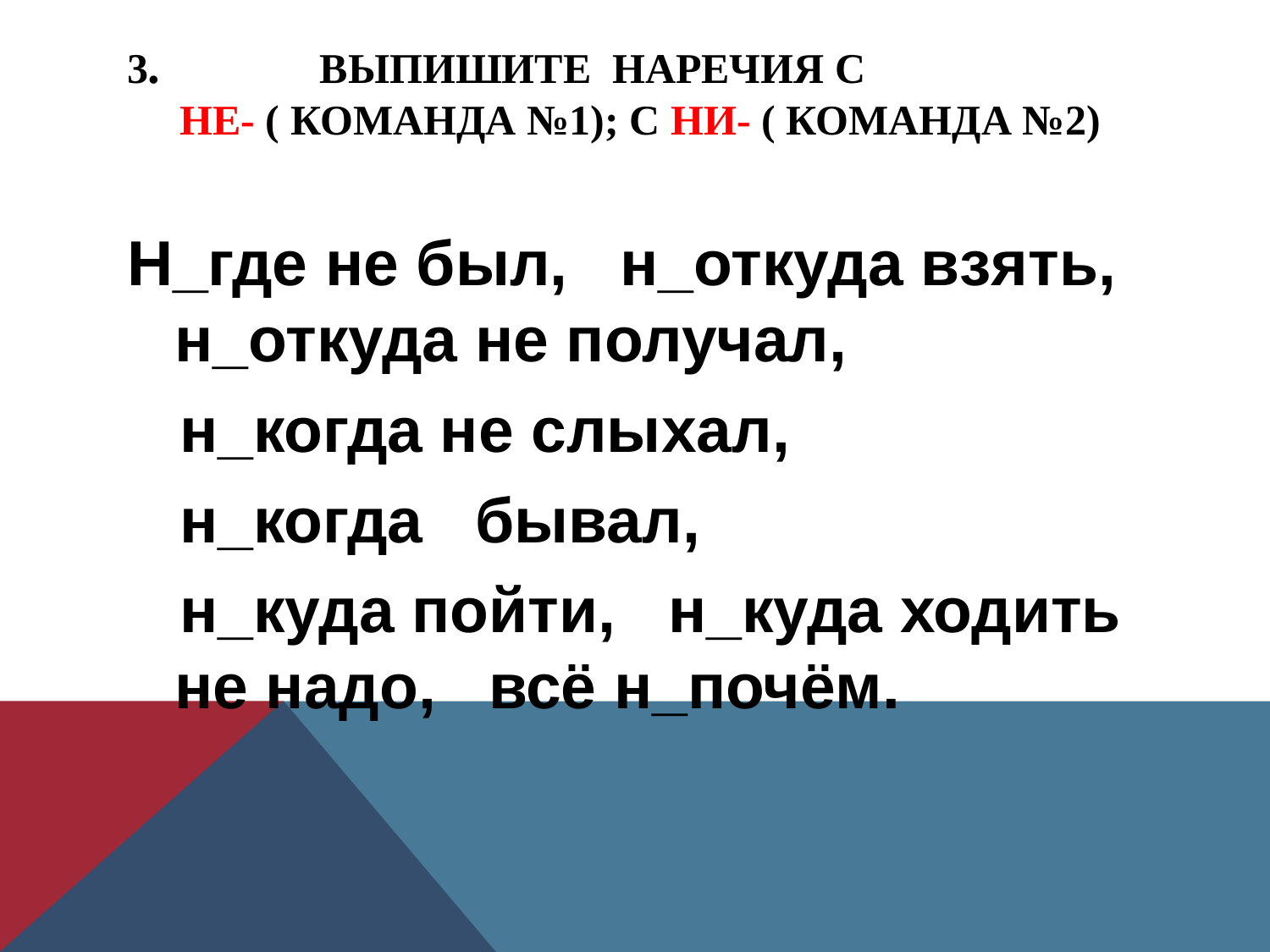

# 3.             ВЫПИШИТЕ  наречия с НЕ- ( команда №1); с НИ- ( команда №2)
Н_где не был,   н_откуда взять,  н_откуда не получал,
   н_когда не слыхал,
   н_когда   бывал,
   н_куда пойти,   н_куда ходить не надо,   всё н_почём.